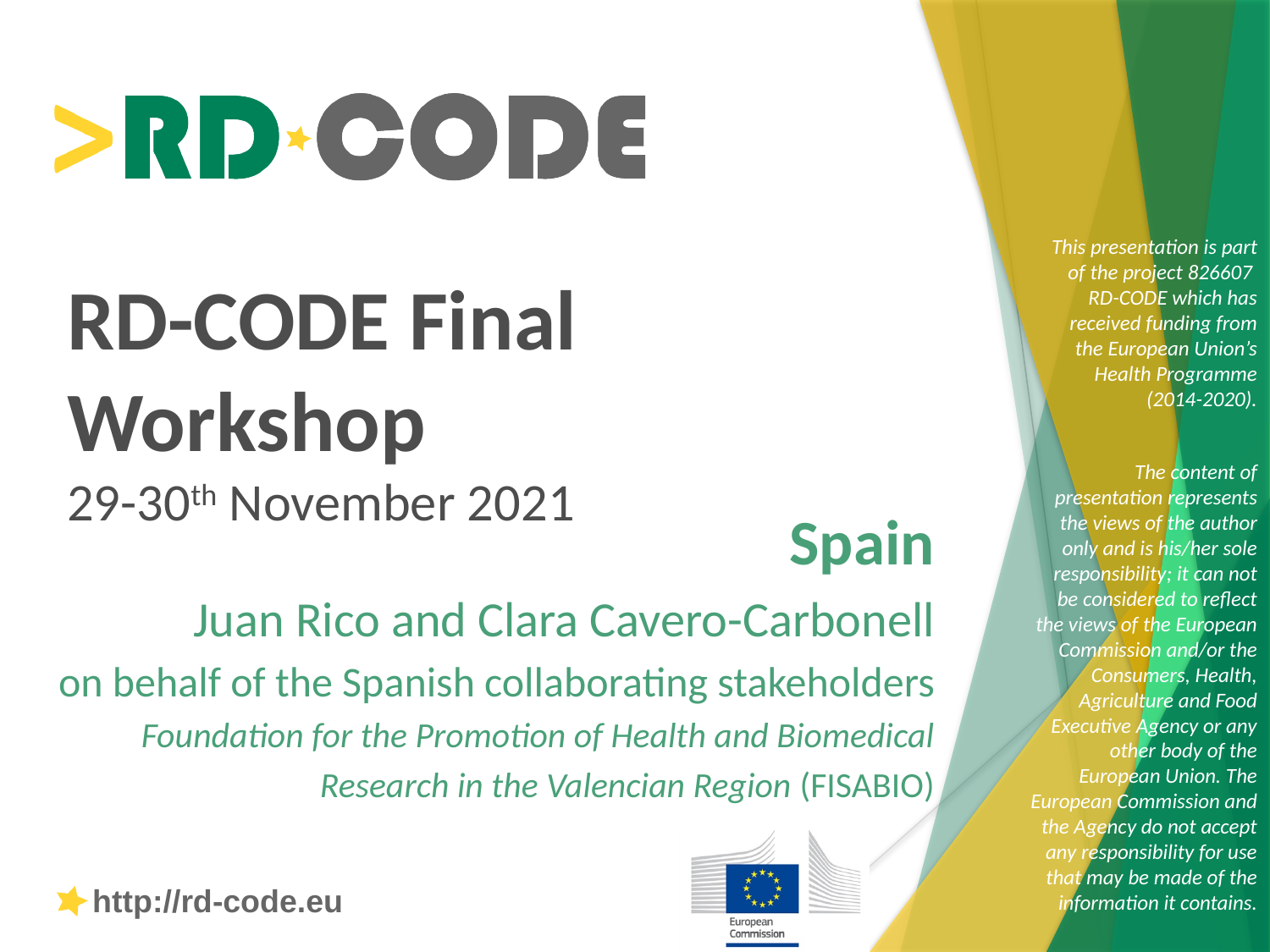

#
RD-CODE Final Workshop
29-30th November 2021
Spain
Juan Rico and Clara Cavero-Carbonell
on behalf of the Spanish collaborating stakeholders
Foundation for the Promotion of Health and Biomedical
Research in the Valencian Region (FISABIO)